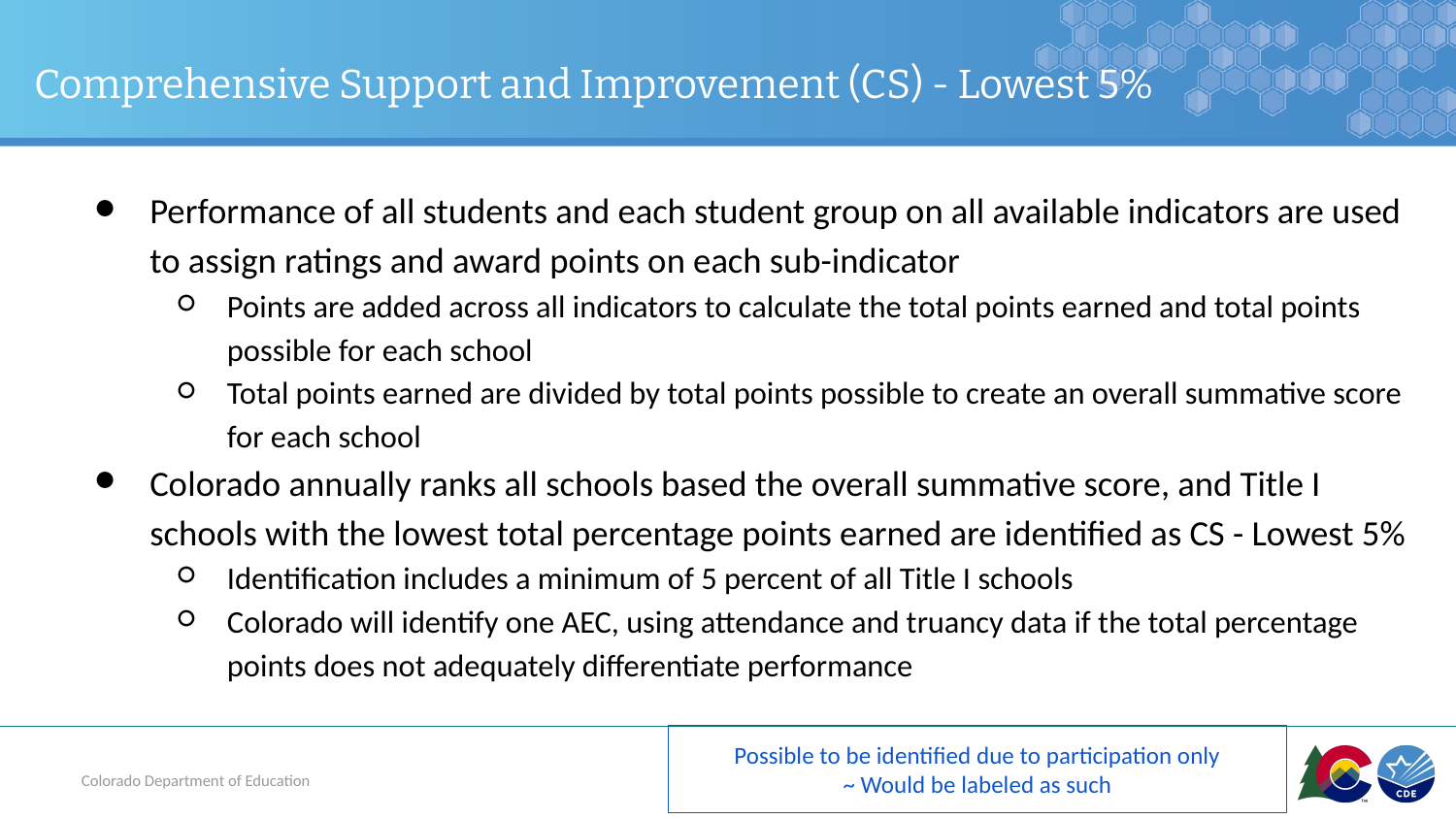

# Comprehensive Support and Improvement (CS) - Lowest 5%
Performance of all students and each student group on all available indicators are used to assign ratings and award points on each sub-indicator
Points are added across all indicators to calculate the total points earned and total points possible for each school
Total points earned are divided by total points possible to create an overall summative score for each school
Colorado annually ranks all schools based the overall summative score, and Title I schools with the lowest total percentage points earned are identified as CS - Lowest 5%
Identification includes a minimum of 5 percent of all Title I schools
Colorado will identify one AEC, using attendance and truancy data if the total percentage points does not adequately differentiate performance
Possible to be identified due to participation only
~ Would be labeled as such